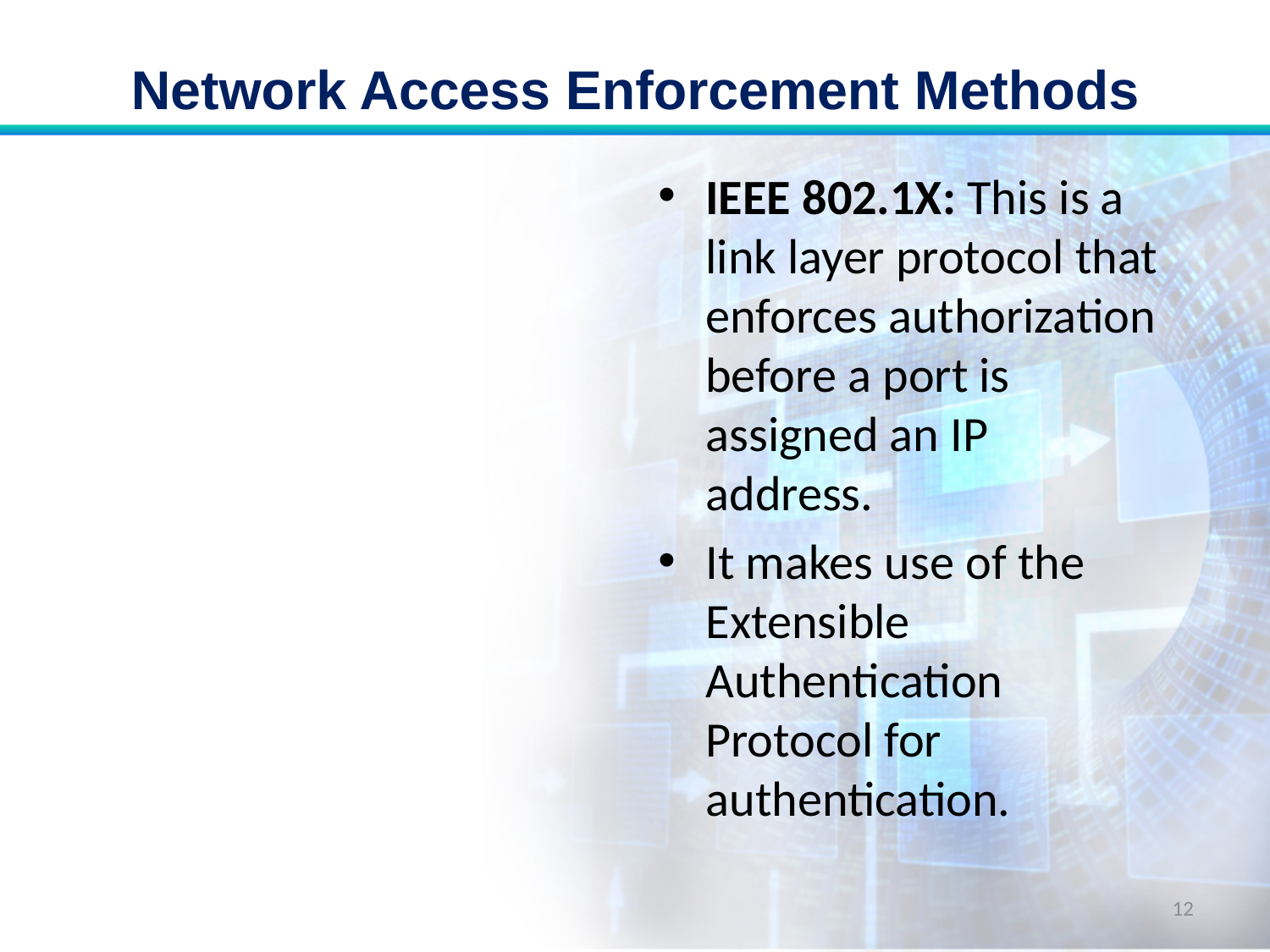

# Network Access Enforcement Methods
IEEE 802.1X: This is a link layer protocol that enforces authorization before a port is assigned an IP address.
It makes use of the Extensible Authentication Protocol for authentication.
12